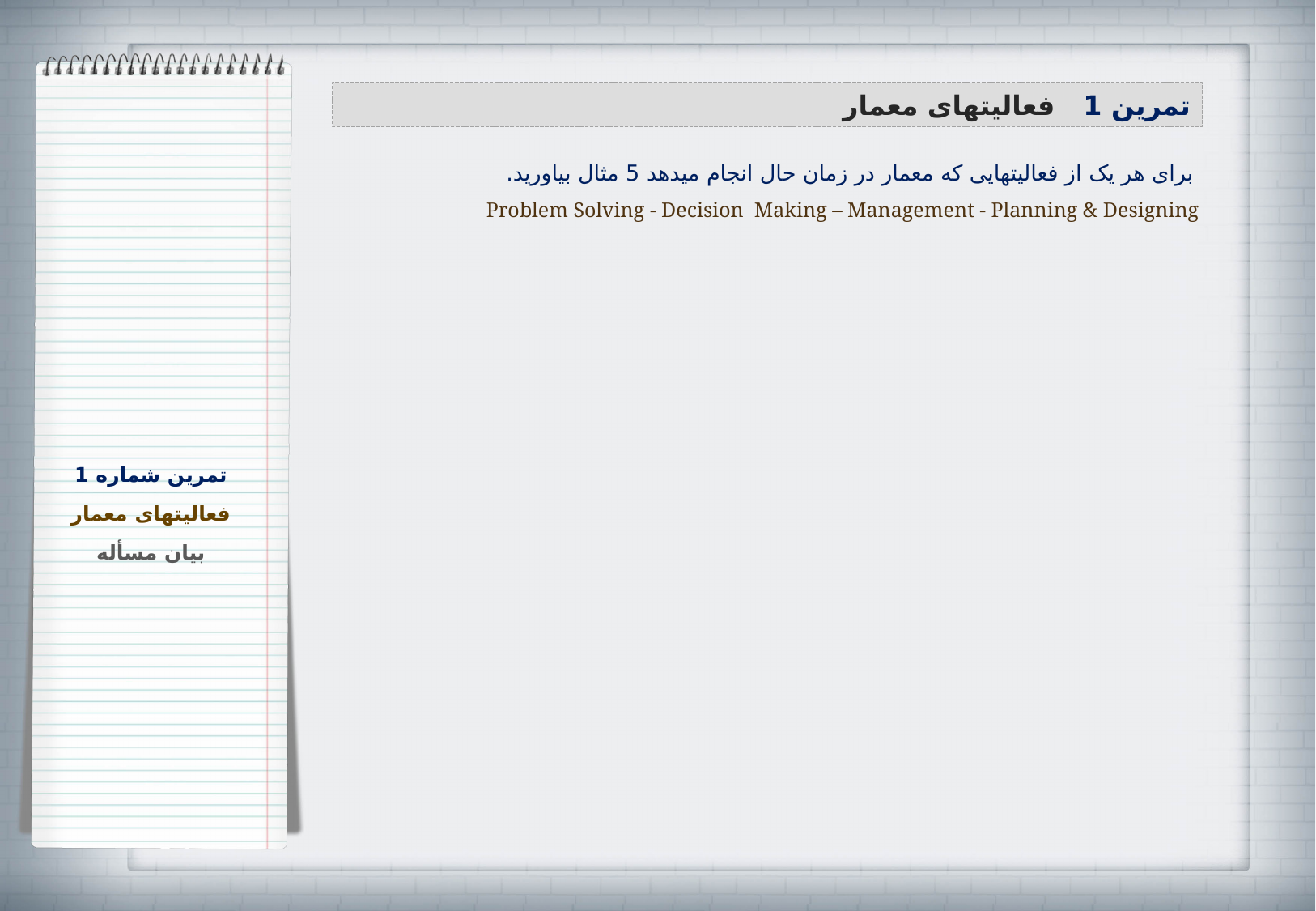

تمرین 1   فعالیت‏های معمار
 برای هر یک از فعالیت‏هایی که معمار در زمان حال انجام می‏دهد 5 مثال بیاورید.
Problem Solving - Decision  Making – Management - Planning & Designing
تمرین شماره 1
فعالیت‏های معمار
بیان مسأله